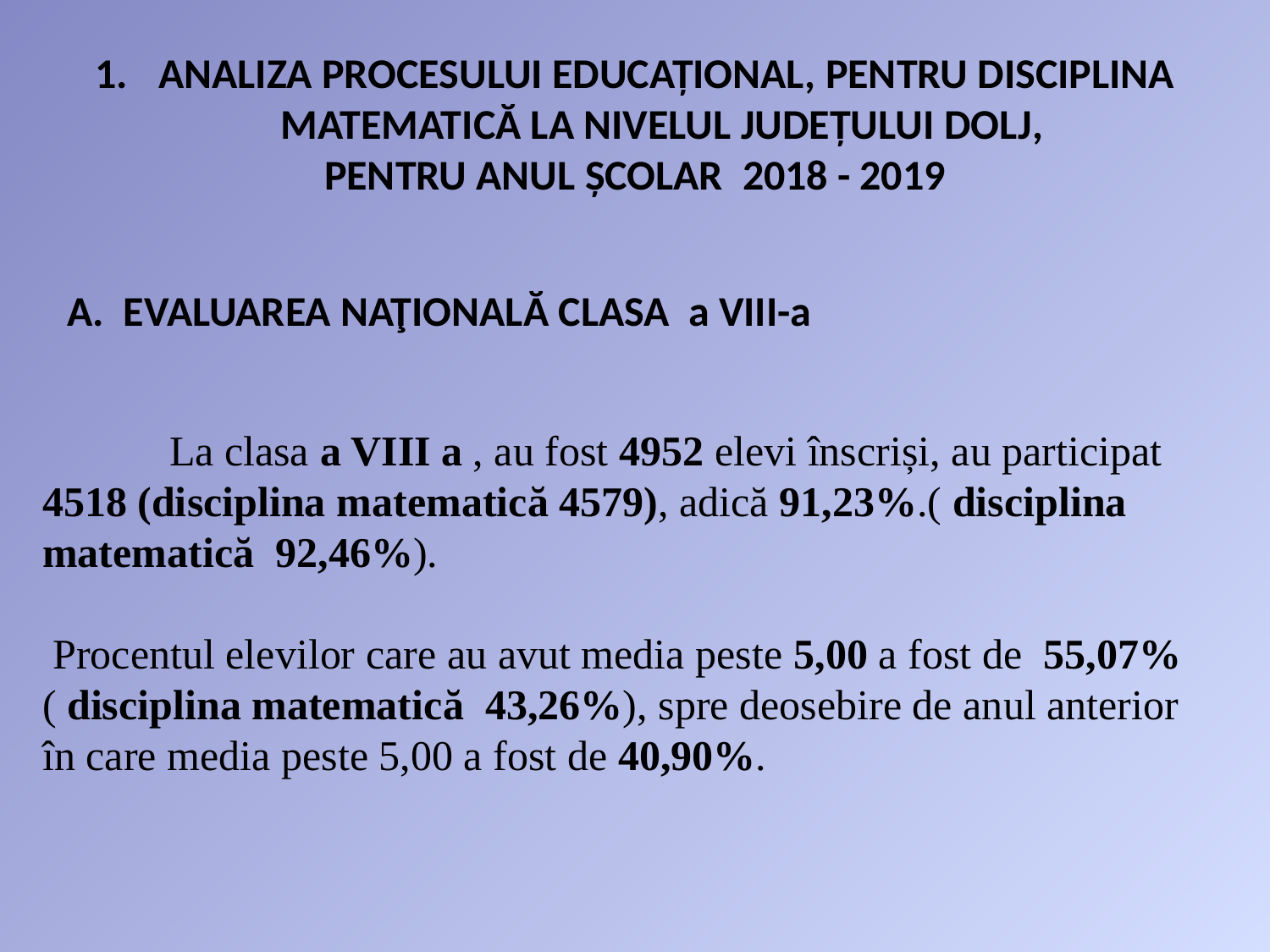

ANALIZA PROCESULUI EDUCAŢIONAL, PENTRU DISCIPLINA MATEMATICĂ LA NIVELUL JUDEŢULUI DOLJ,
PENTRU ANUL ŞCOLAR  2018 - 2019
A.  EVALUAREA NAŢIONALĂ CLASA  a VIII-a

	La clasa a VIII a , au fost 4952 elevi înscriși, au participat  4518 (disciplina matematică 4579), adică 91,23%.( disciplina matematică  92,46%).

 Procentul elevilor care au avut media peste 5,00 a fost de  55,07% ( disciplina matematică  43,26%), spre deosebire de anul anterior în care media peste 5,00 a fost de 40,90%.